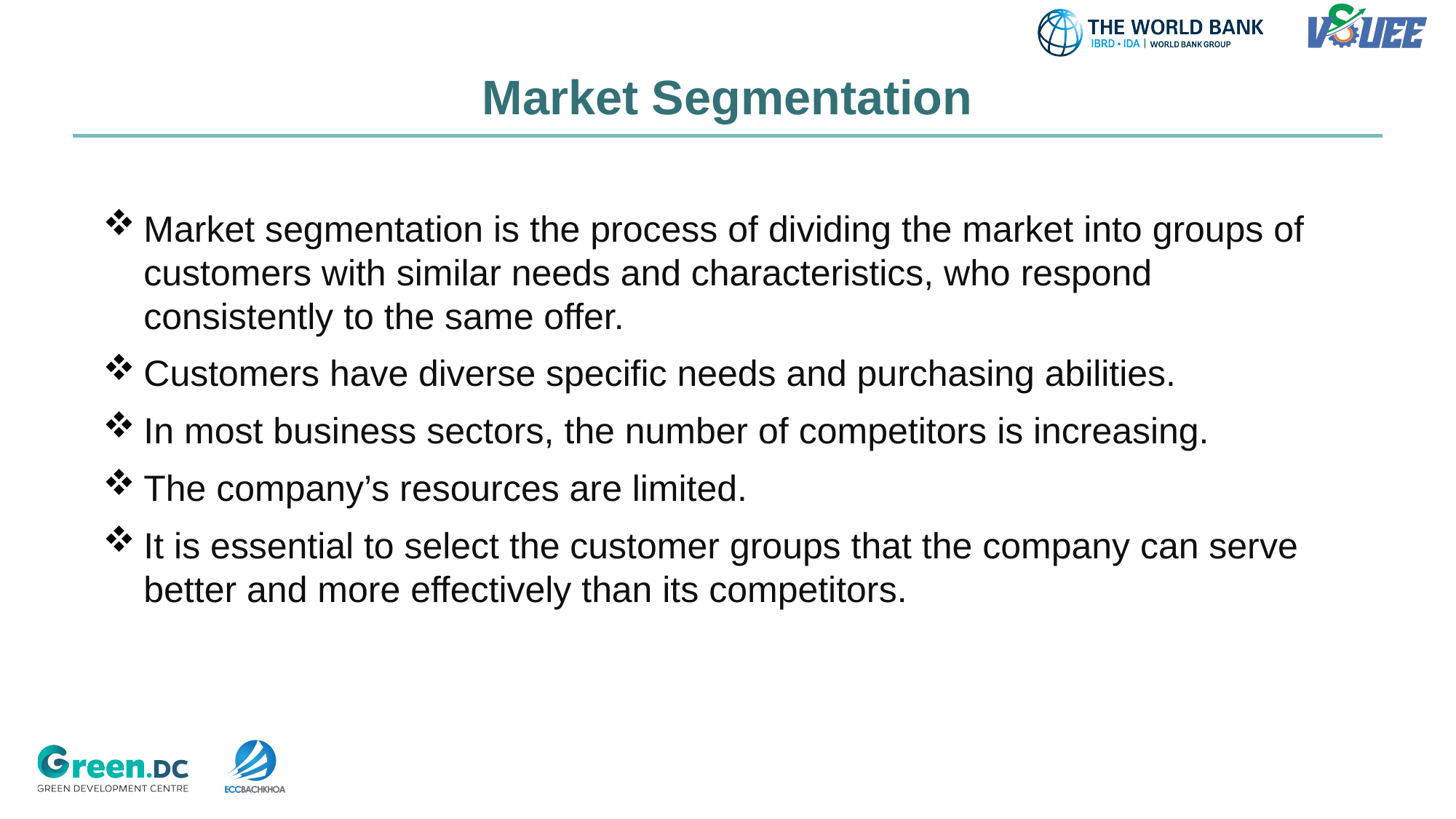

# Market Segmentation
Market segmentation is the process of dividing the market into groups of customers with similar needs and characteristics, who respond consistently to the same offer.
Customers have diverse specific needs and purchasing abilities.
In most business sectors, the number of competitors is increasing.
The company’s resources are limited.
It is essential to select the customer groups that the company can serve better and more effectively than its competitors.